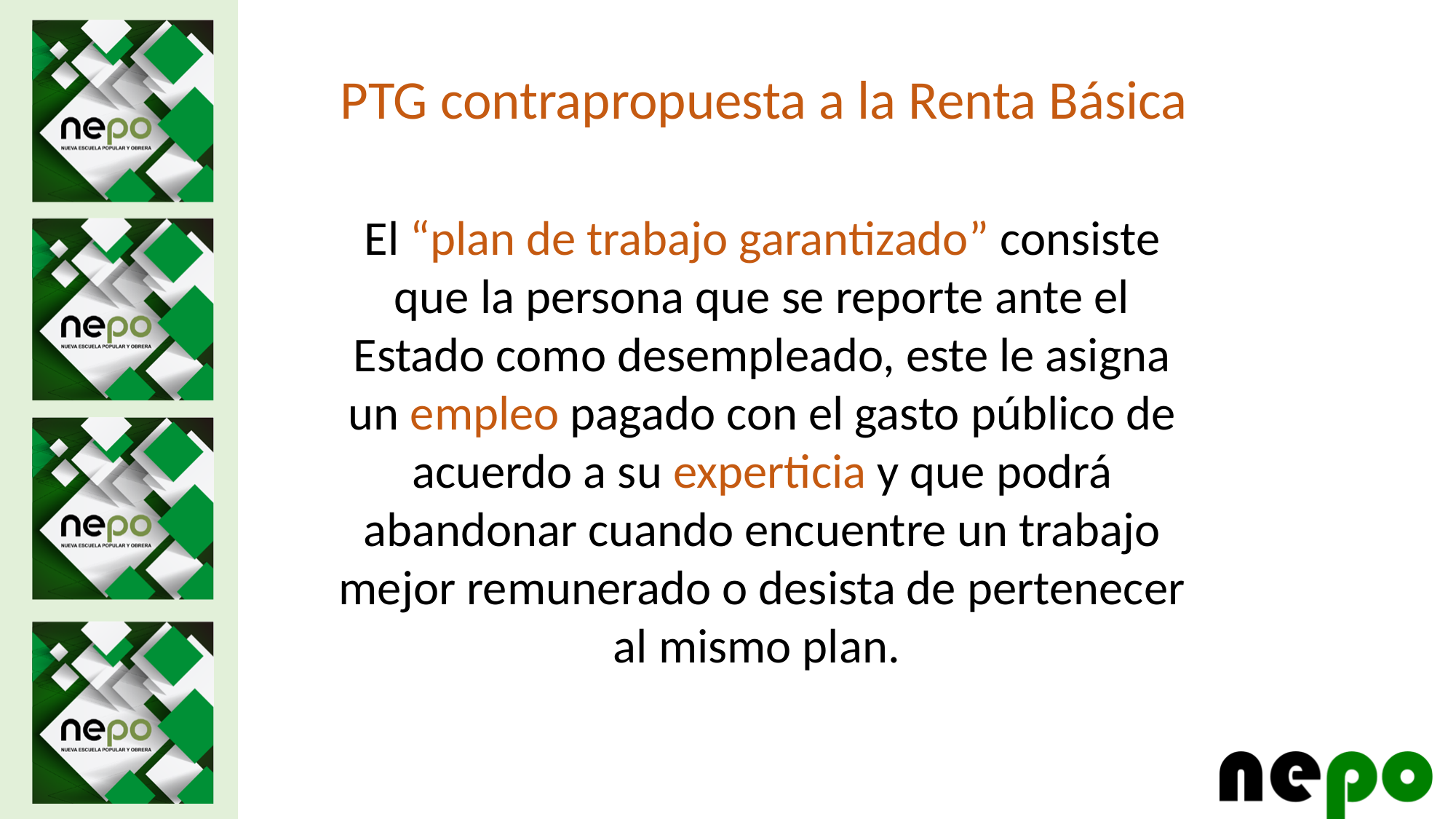

PTG contrapropuesta a la Renta Básica
El “plan de trabajo garantizado” consiste que la persona que se reporte ante el Estado como desempleado, este le asigna un empleo pagado con el gasto público de acuerdo a su experticia y que podrá abandonar cuando encuentre un trabajo mejor remunerado o desista de pertenecer al mismo plan.